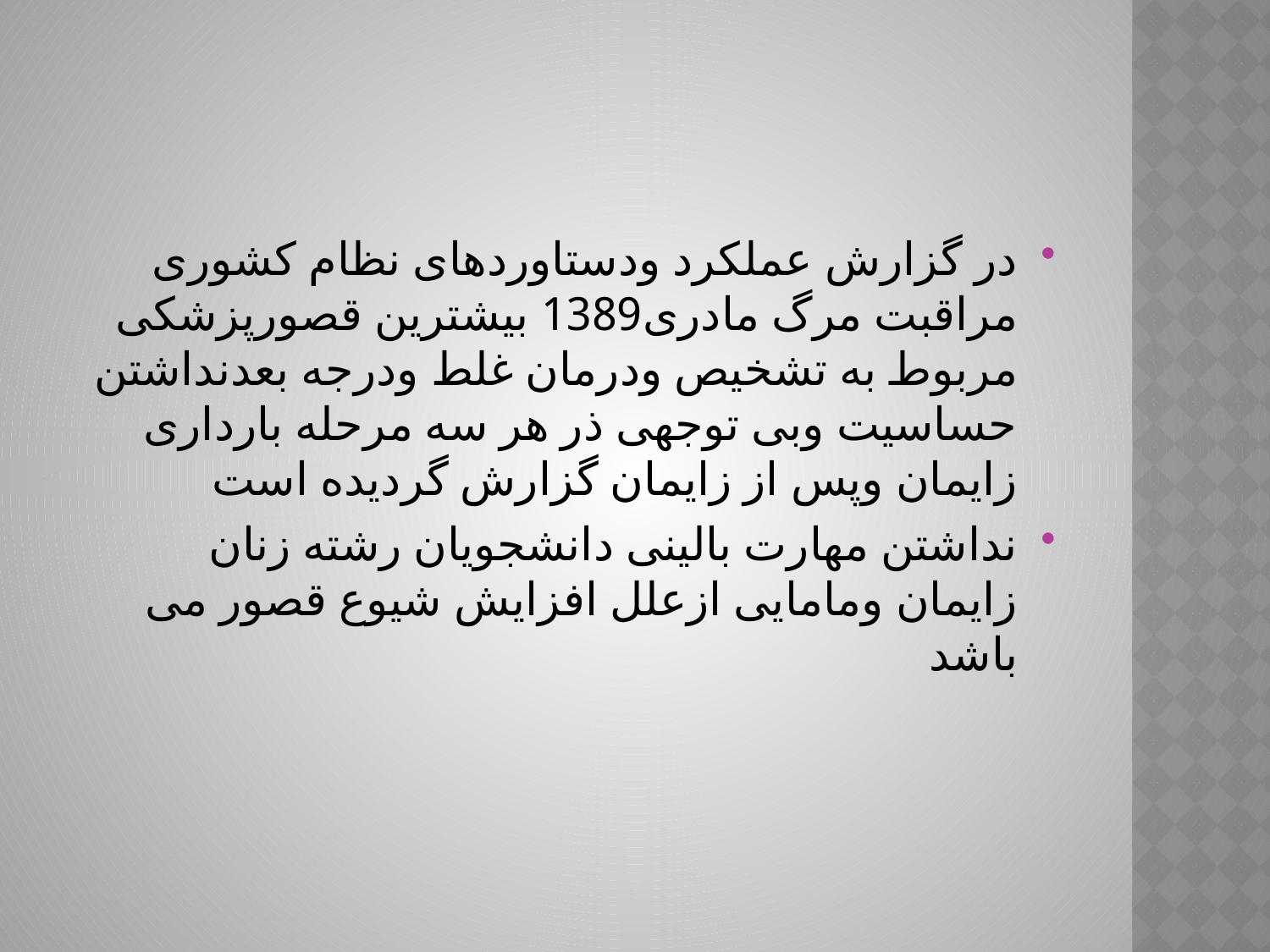

در گزارش عملکرد ودستاوردهای نظام کشوری مراقبت مرگ مادری1389 بیشترین قصورپزشکی مربوط به تشخیص ودرمان غلط ودرجه بعدنداشتن حساسیت وبی توجهی ذر هر سه مرحله بارداری زایمان وپس از زایمان گزارش گردیده است
نداشتن مهارت بالینی دانشجویان رشته زنان زایمان ومامایی ازعلل افزایش شیوع قصور می باشد